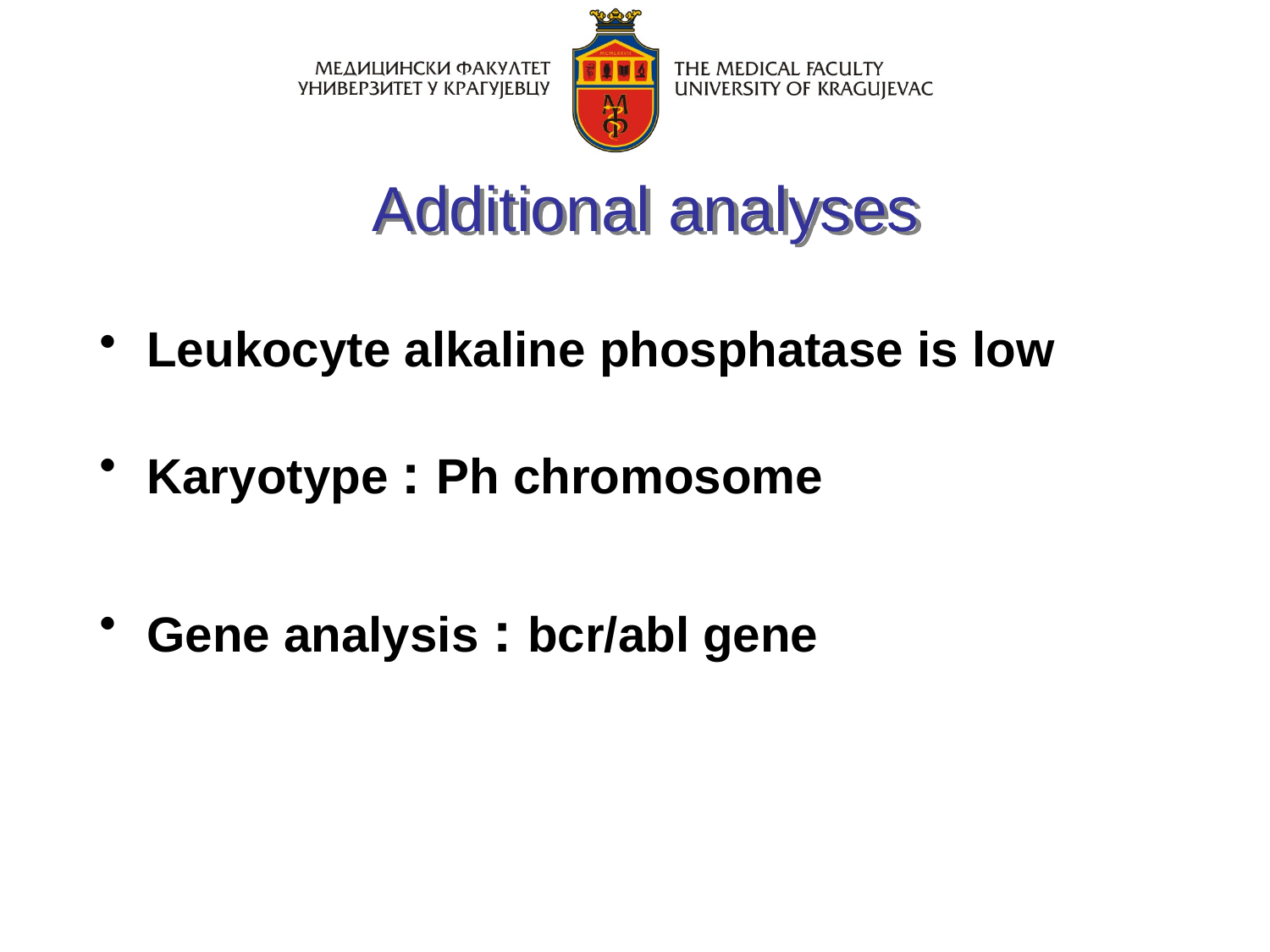

# Additional analyses
Leukocyte alkaline phosphatase is low

Karyotype : Ph chromosome

Gene analysis : bcr/abl gene